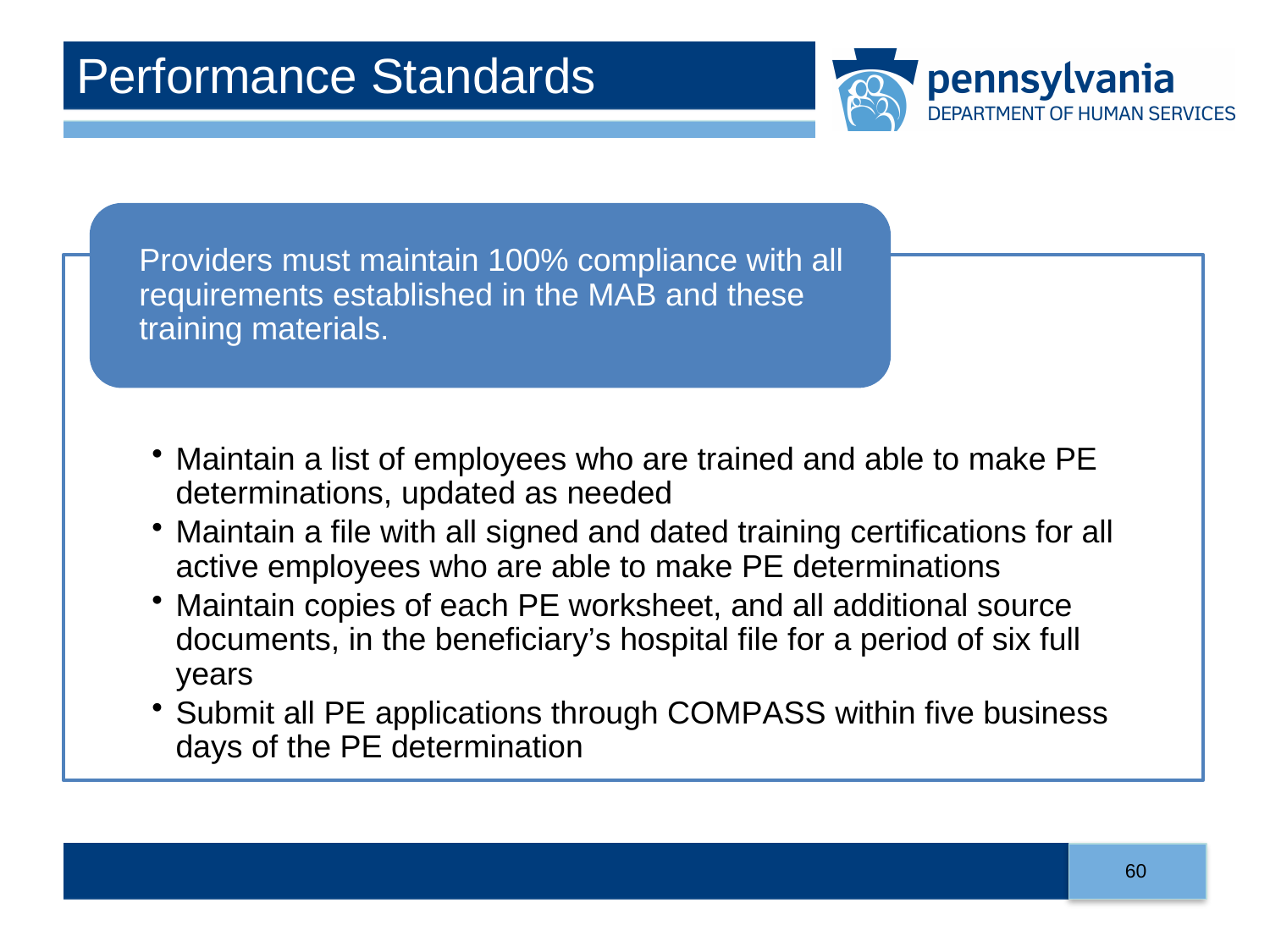

# Performance Standards
Maintain a list of employees who are trained and able to make PE determinations, updated as needed
Maintain a file with all signed and dated training certifications for all active employees who are able to make PE determinations
Maintain copies of each PE worksheet, and all additional source documents, in the beneficiary’s hospital file for a period of six full years
Submit all PE applications through COMPASS within five business days of the PE determination
Providers must maintain 100% compliance with all requirements established in the MAB and these training materials.
60